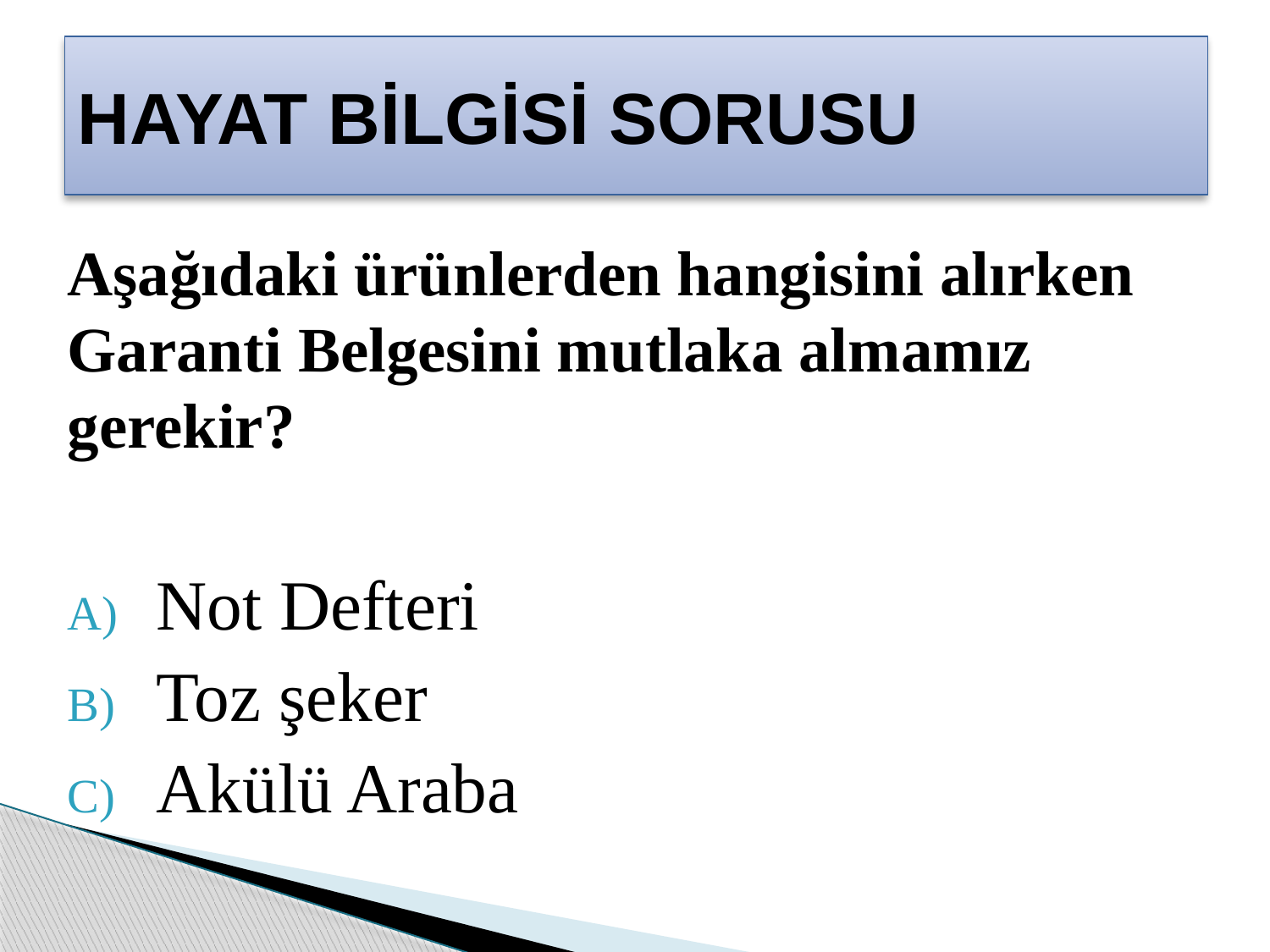

# HAYAT BİLGİSİ SORUSU
Aşağıdaki ürünlerden hangisini alırken Garanti Belgesini mutlaka almamız gerekir?

 Not Defteri
 Toz şeker
 Akülü Araba